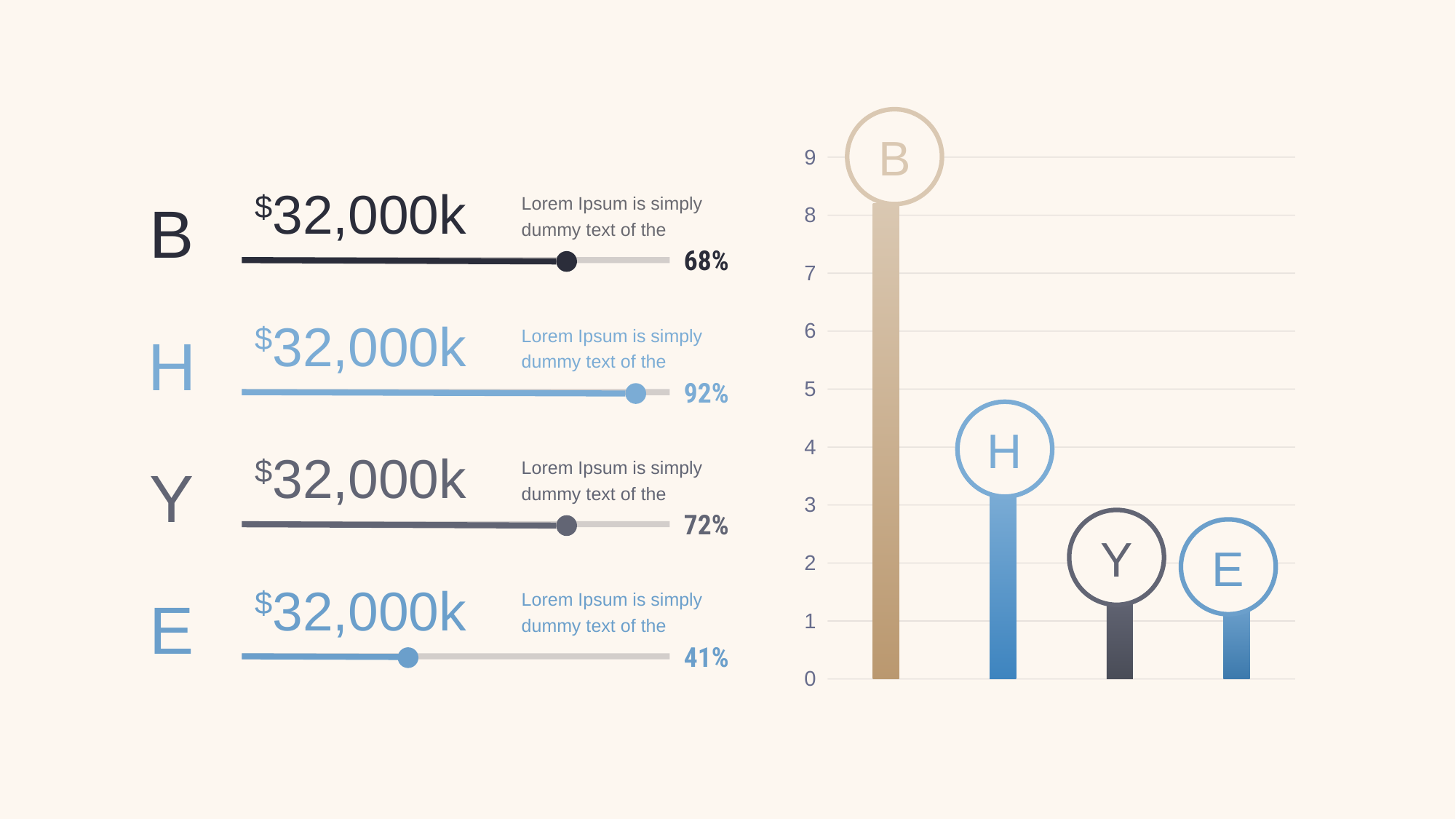

B

### Chart

| Category | Sales |
|---|---|
| 1st Qtr | 8.2 |
| 2nd Qtr | 3.2 |
| 3rd Qtr | 1.4 |
| 4th Qtr | 1.2 |
H
Y
E
$32,000k
Lorem Ipsum is simply dummy text of the
B
68%

$32,000k
Lorem Ipsum is simply dummy text of the
H
92%

$32,000k
Lorem Ipsum is simply dummy text of the
Y
72%

$32,000k
Lorem Ipsum is simply dummy text of the
E
41%